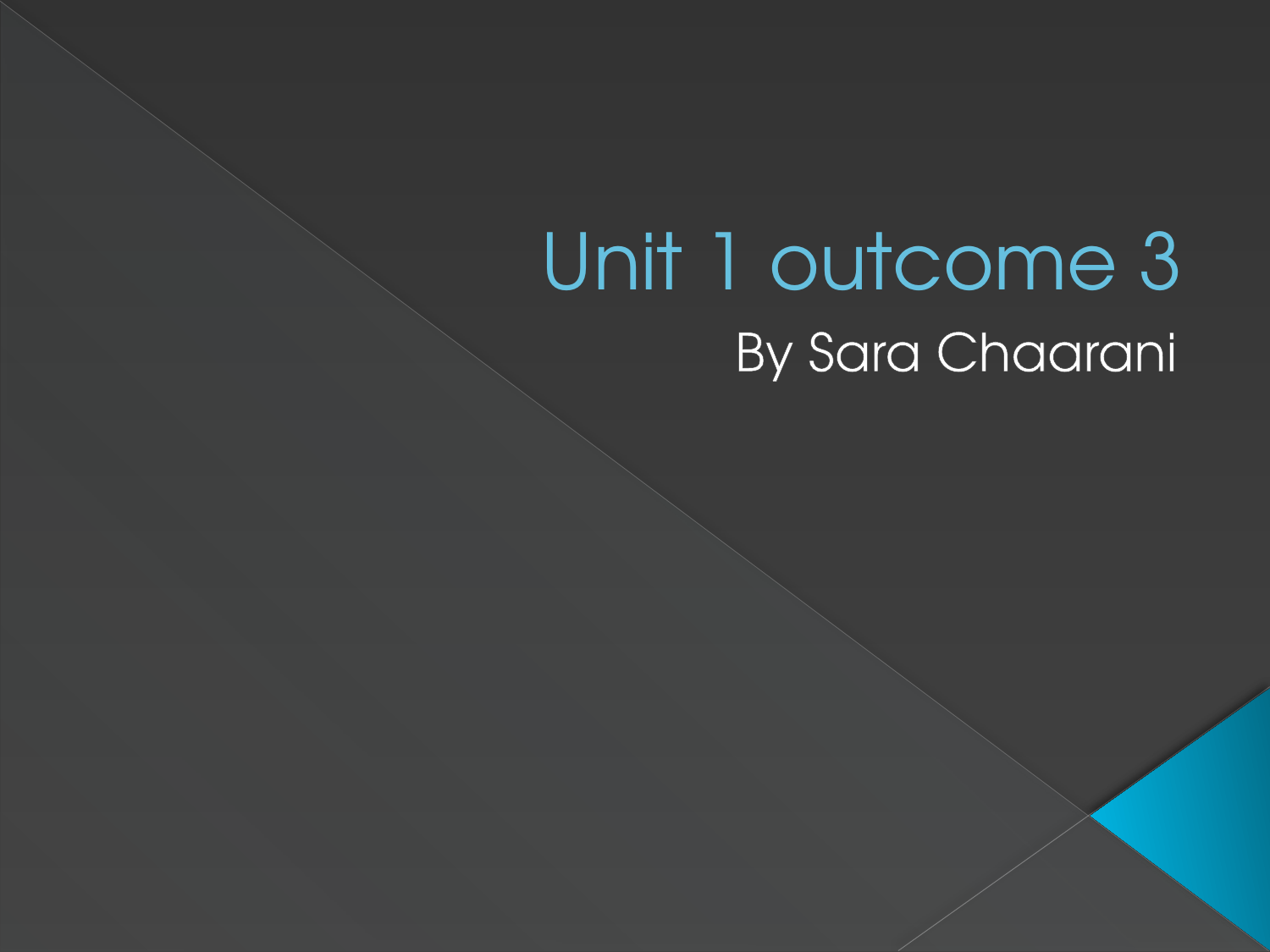

# Unit 1 outcome 3
By Sara Chaarani